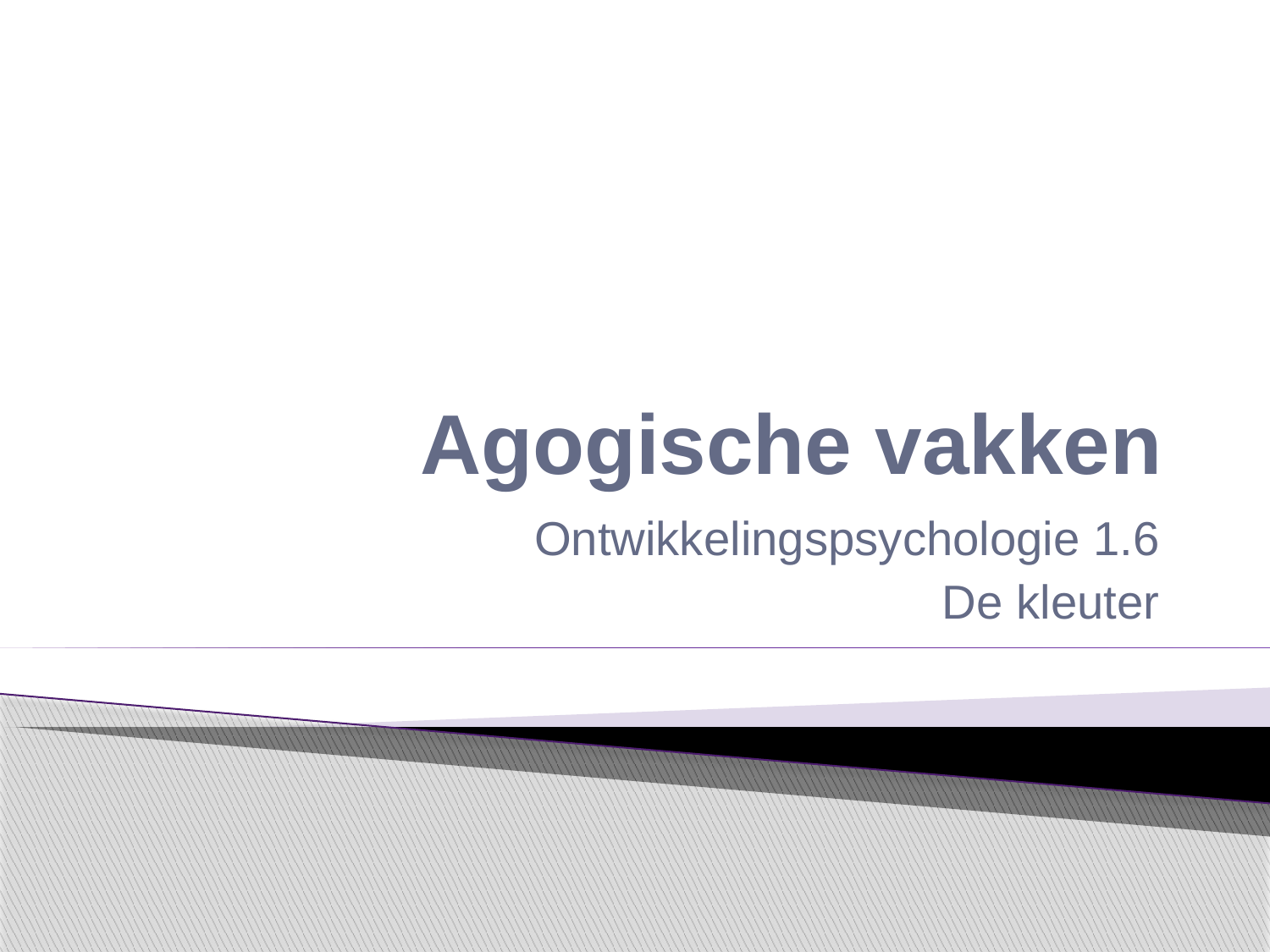

# Agogische vakken
Ontwikkelingspsychologie 1.6
De kleuter